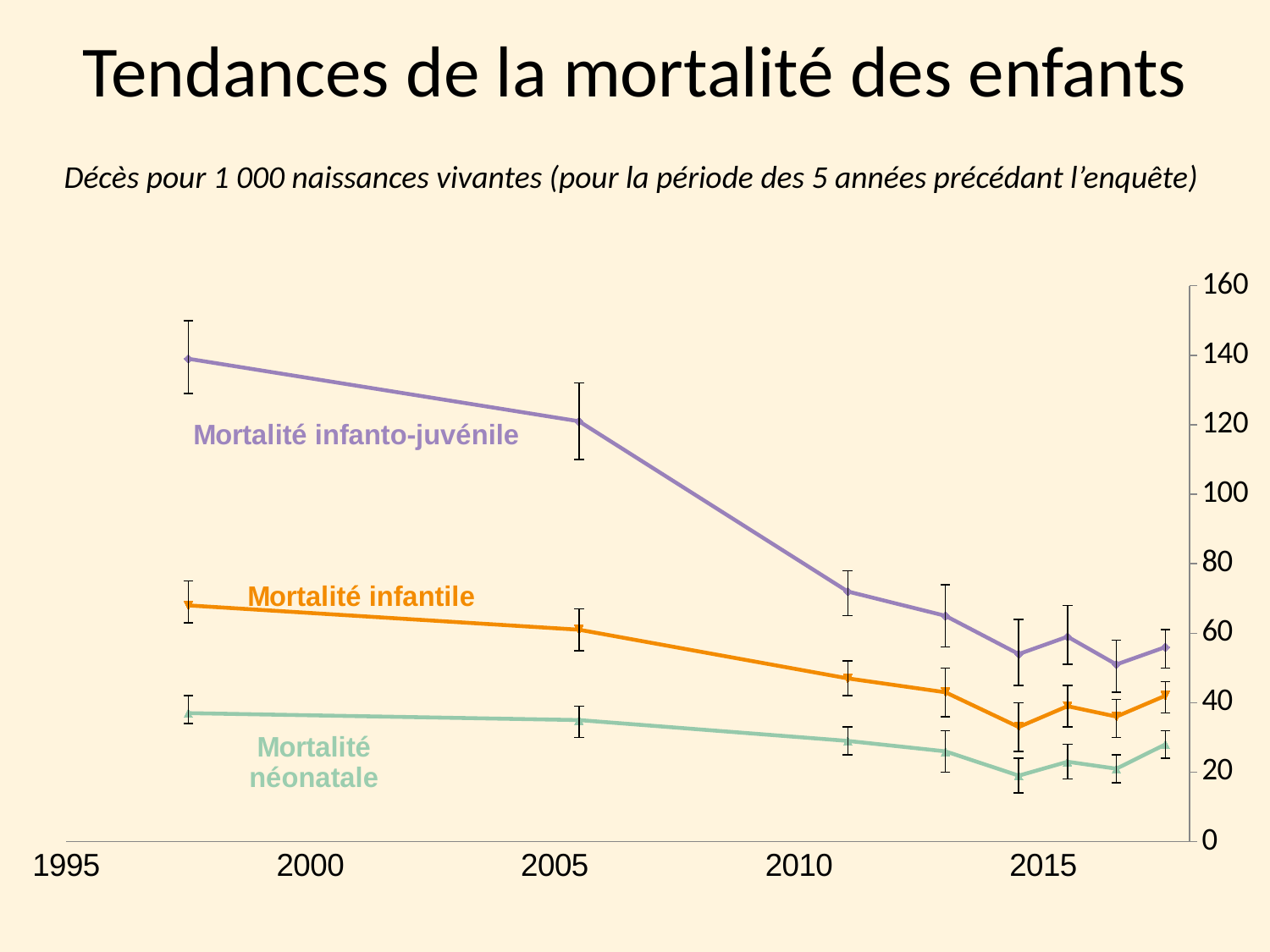

# Tendances de la mortalité des enfants
Décès pour 1 000 naissances vivantes (pour la période des 5 années précédant l’enquête)

### Chart

| Category | value u5 | Mortalité infantile | Mortalité néonatale |
|---|---|---|---|